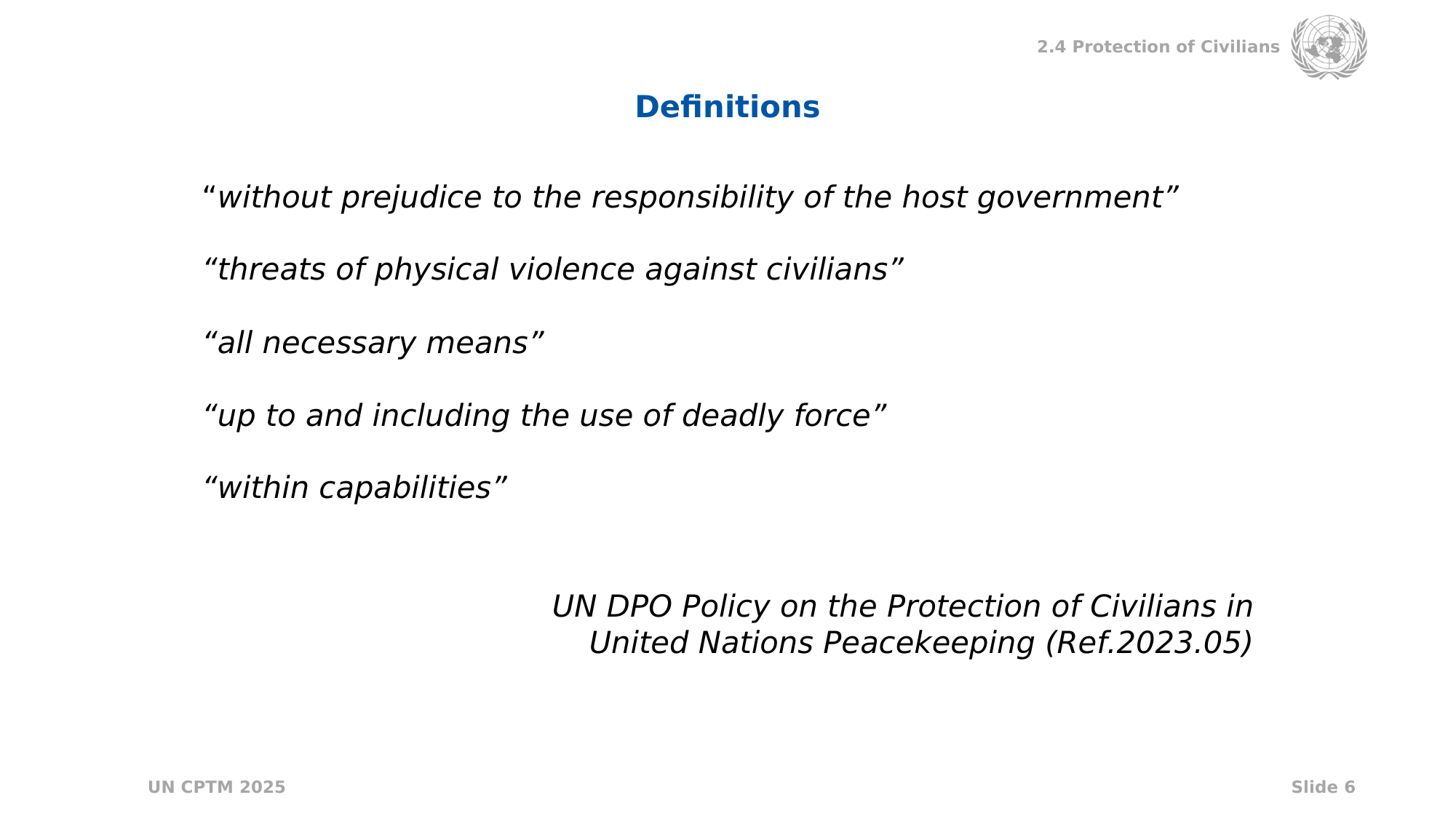

Definitions
“without prejudice to the responsibility of the host government”
“threats of physical violence against civilians”
“all necessary means”
“up to and including the use of deadly force”
“within capabilities”

UN DPO Policy on the Protection of Civilians in United Nations Peacekeeping (Ref.2023.05)